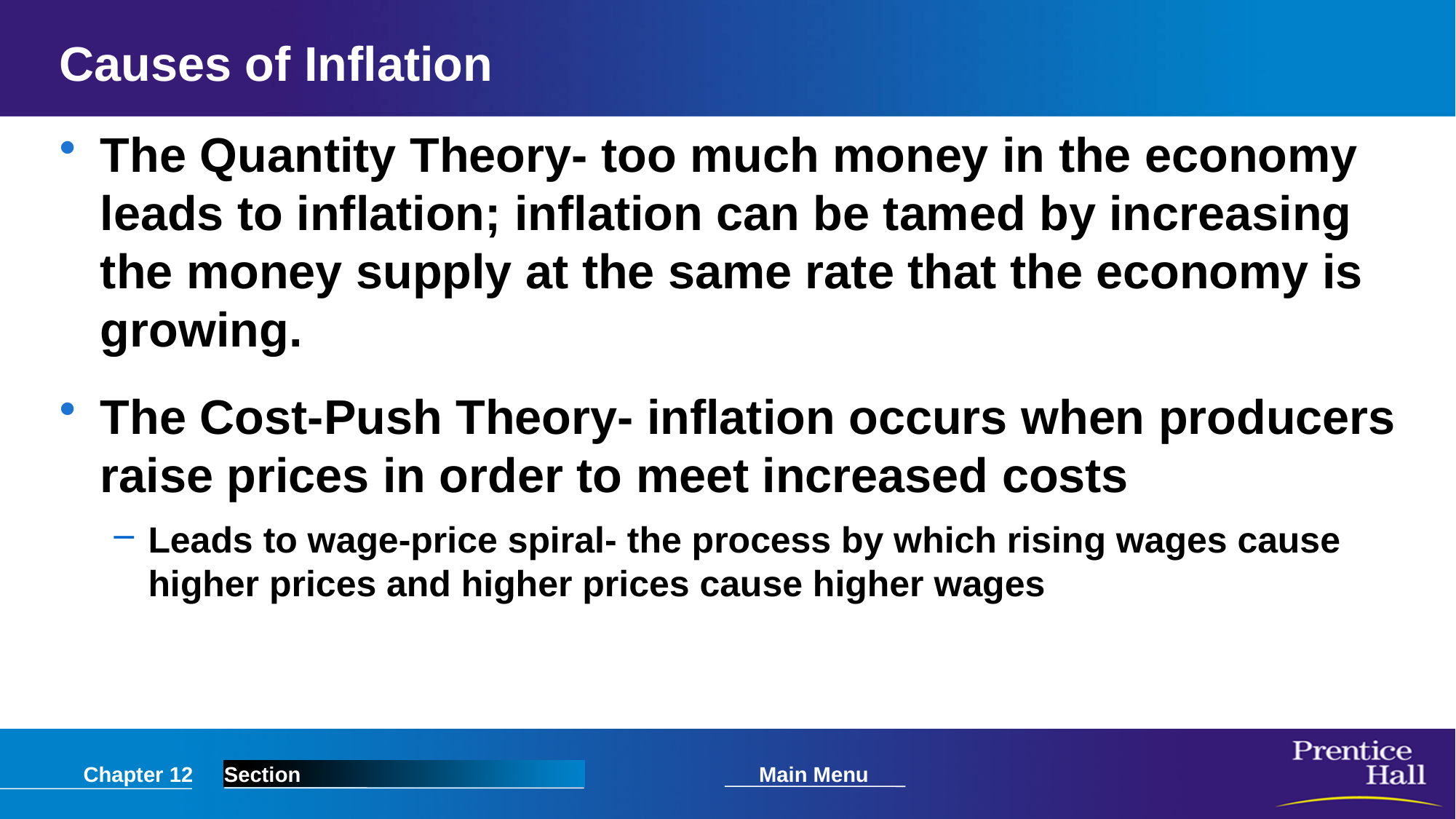

# Causes of Inflation
The Quantity Theory- too much money in the economy leads to inflation; inflation can be tamed by increasing the money supply at the same rate that the economy is growing.
The Cost-Push Theory- inflation occurs when producers raise prices in order to meet increased costs
Leads to wage-price spiral- the process by which rising wages cause higher prices and higher prices cause higher wages